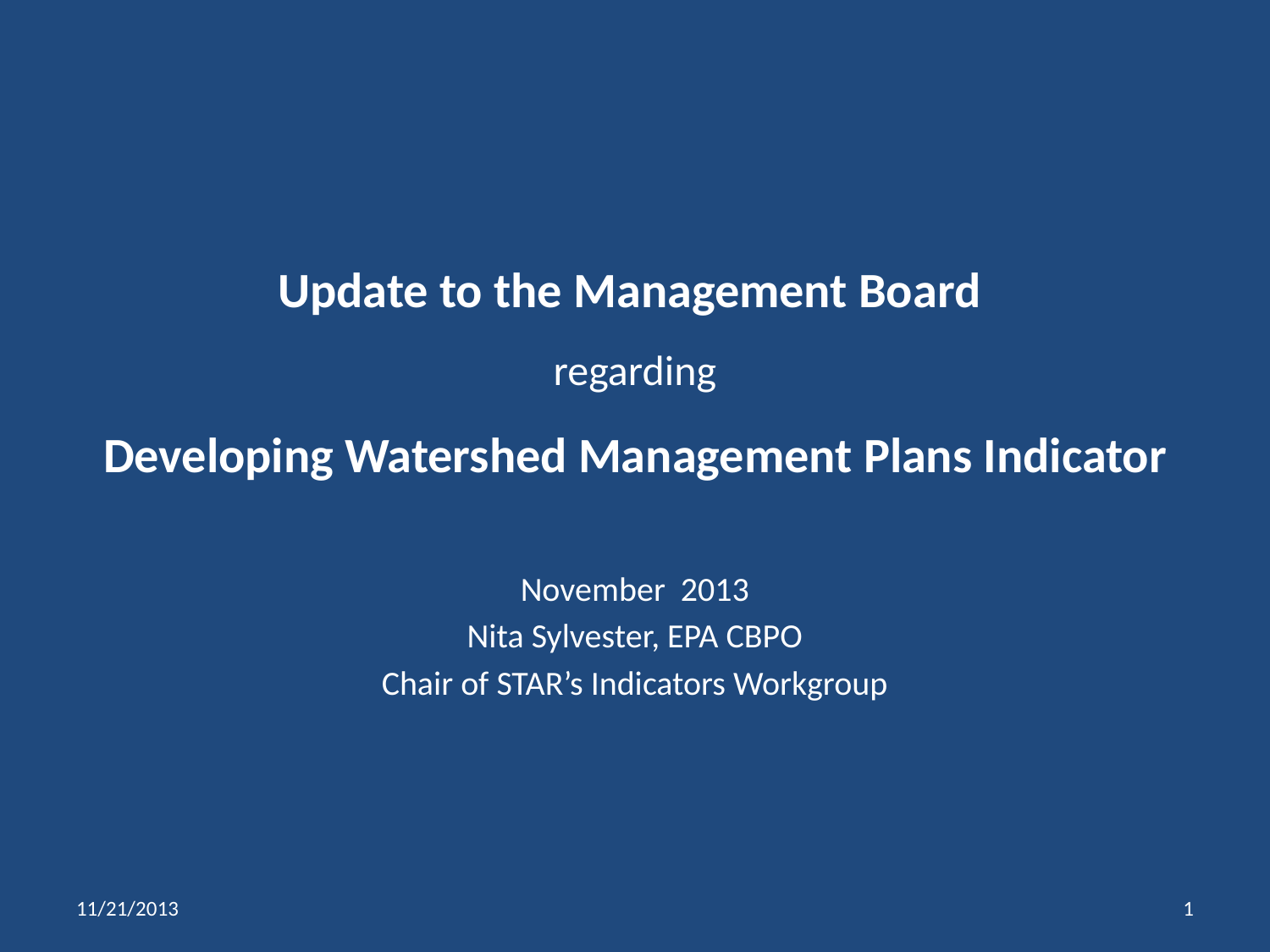

# Update to the Management Board regarding Developing Watershed Management Plans Indicator
November  2013
Nita Sylvester, EPA CBPO
Chair of STAR’s Indicators Workgroup
11/21/2013
1